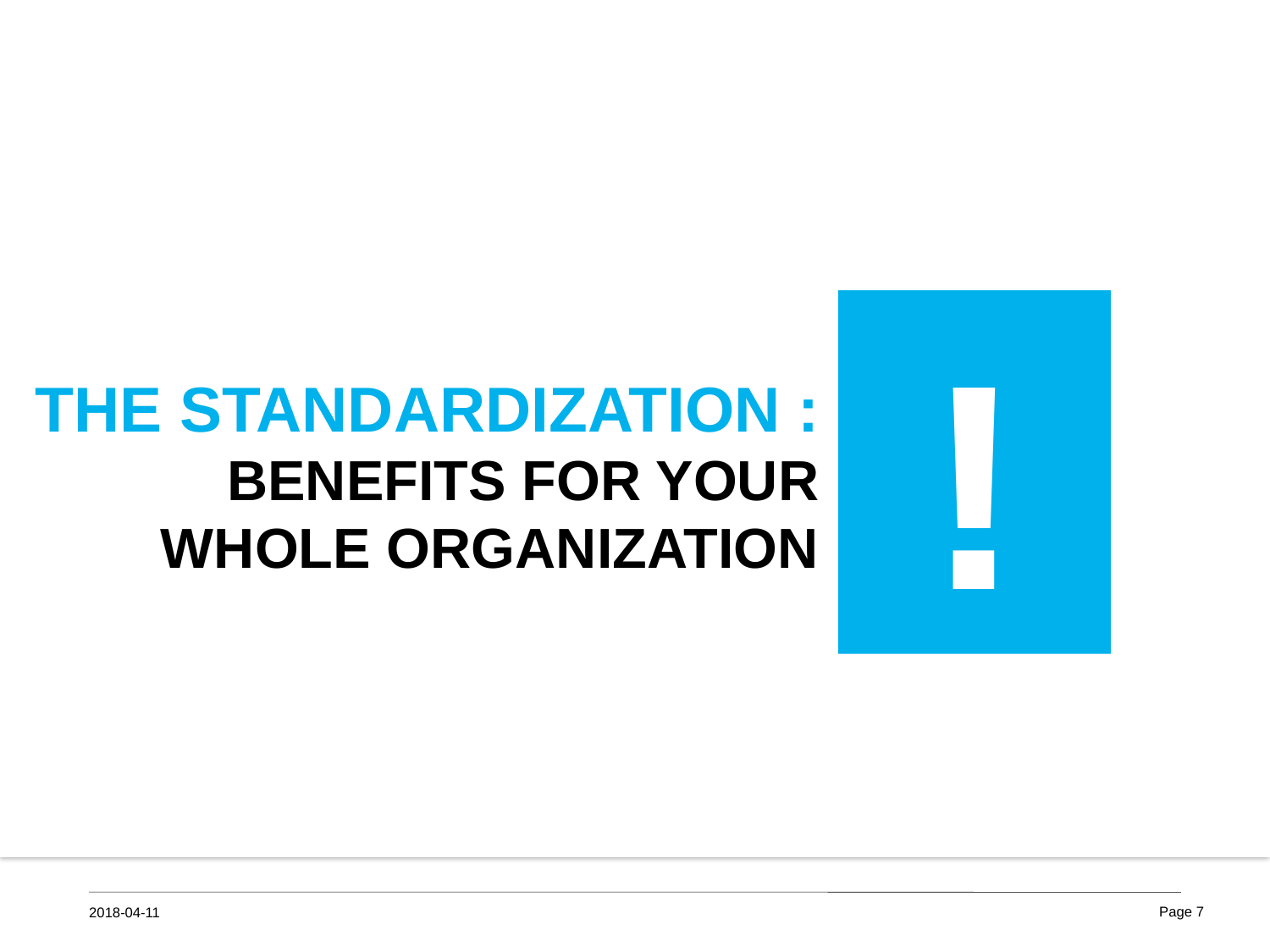

!

THE STANDARDIZATION :
BENEFITS FOR YOUR WHOLE ORGANIZATION
2018-04-11